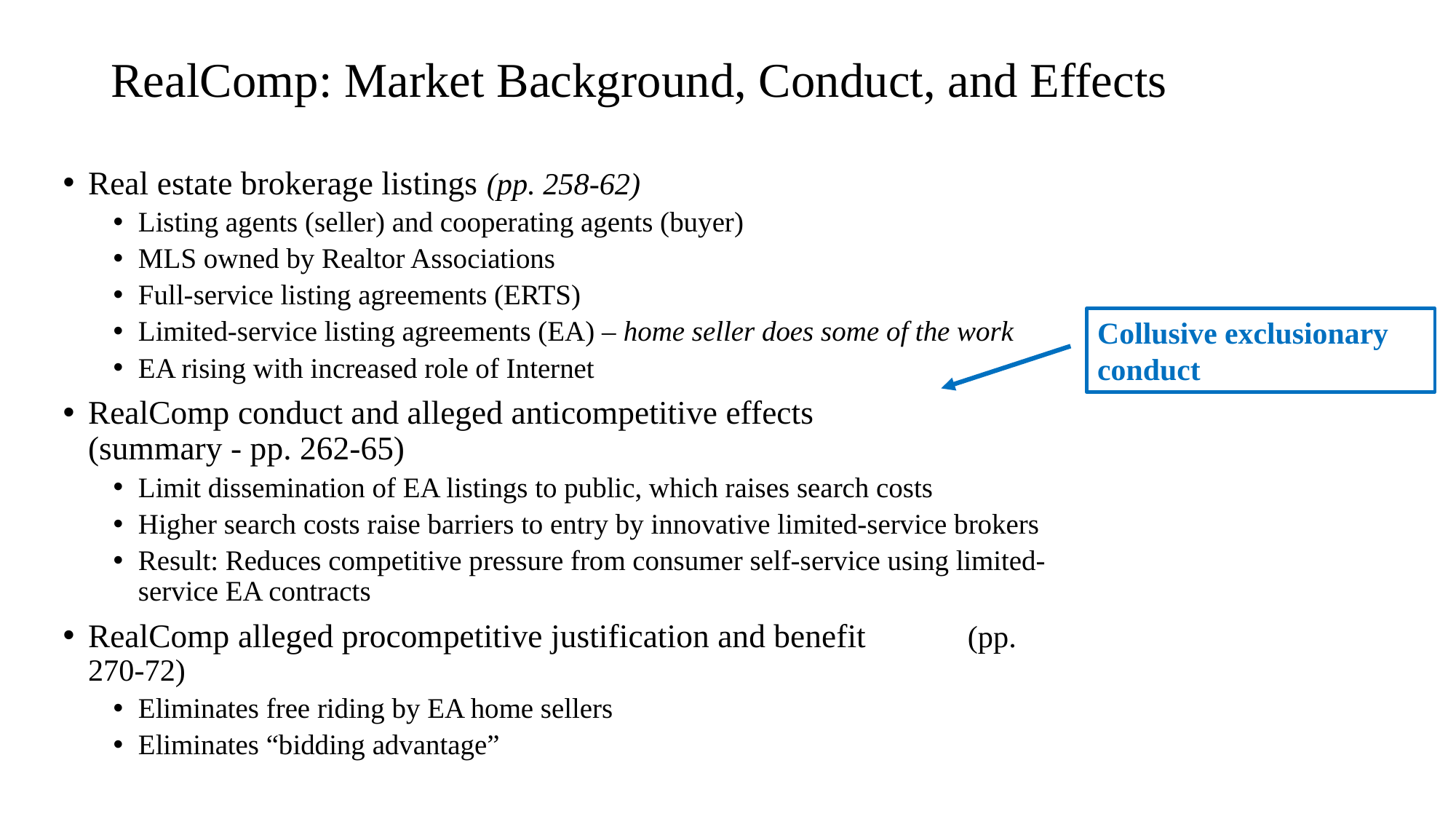

# RealComp: Market Background, Conduct, and Effects
Real estate brokerage listings (pp. 258-62)
Listing agents (seller) and cooperating agents (buyer)
MLS owned by Realtor Associations
Full-service listing agreements (ERTS)
Limited-service listing agreements (EA) – home seller does some of the work
EA rising with increased role of Internet
RealComp conduct and alleged anticompetitive effects
(summary - pp. 262-65)
Limit dissemination of EA listings to public, which raises search costs
Higher search costs raise barriers to entry by innovative limited-service brokers
Result: Reduces competitive pressure from consumer self-service using limited-service EA contracts
RealComp alleged procompetitive justification and benefit            (pp. 270-72)
Eliminates free riding by EA home sellers
Eliminates “bidding advantage”

Collusive exclusionary conduct